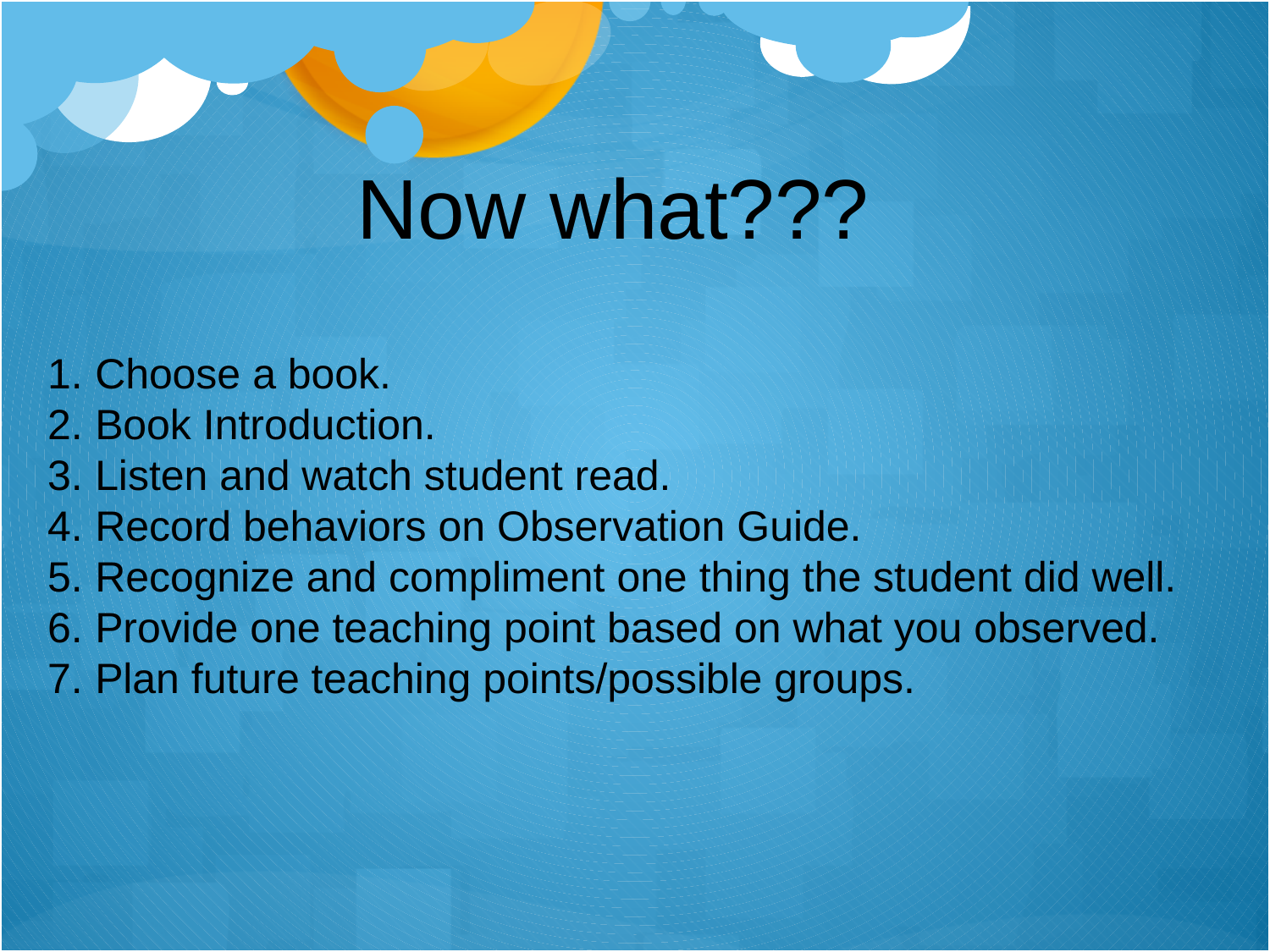

Now what???

Choose a book.
Book Introduction.
Listen and watch student read.
Record behaviors on Observation Guide.
Recognize and compliment one thing the student did well.
Provide one teaching point based on what you observed.
Plan future teaching points/possible groups.